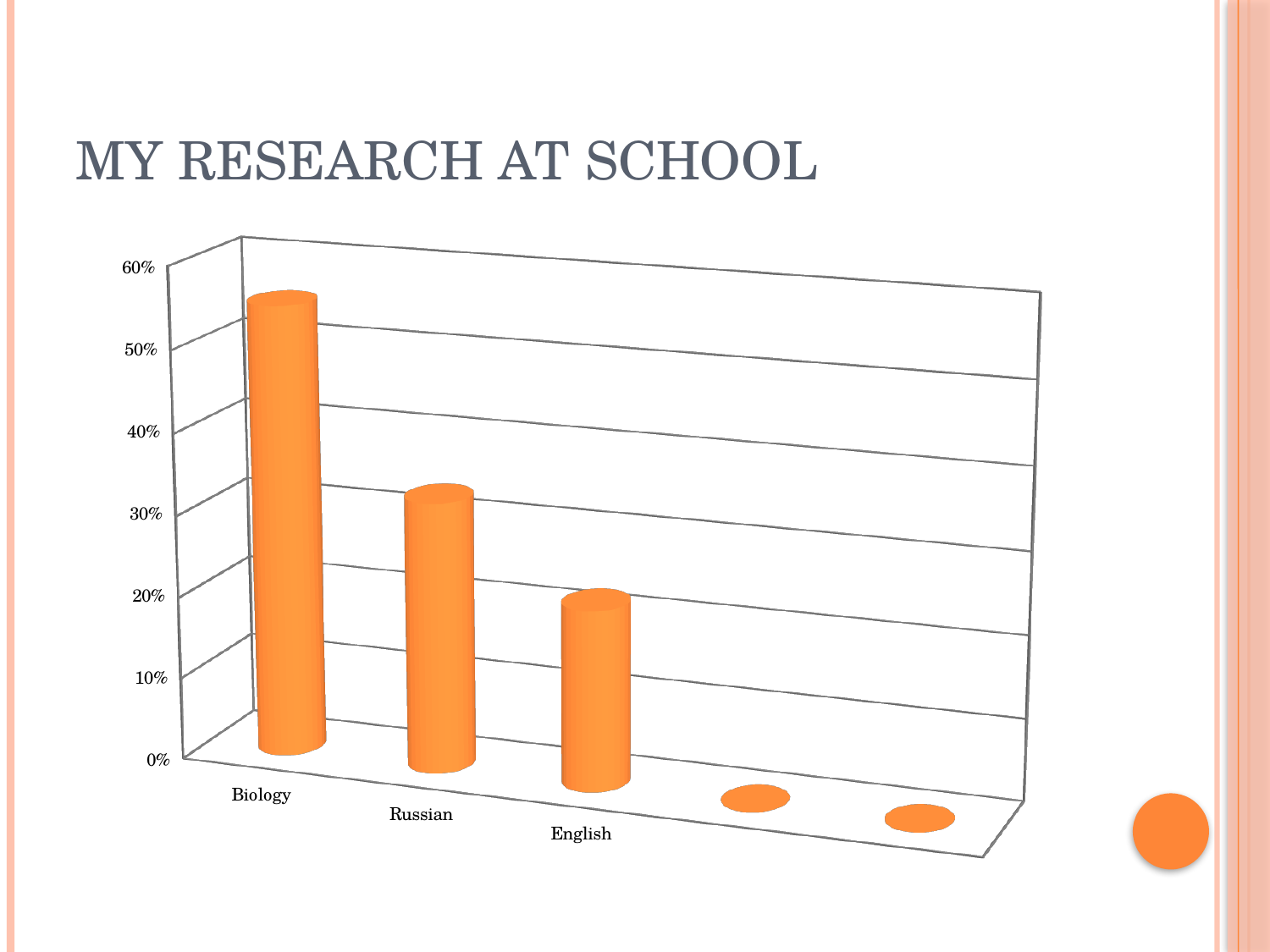

# My research at school

[unsupported chart]